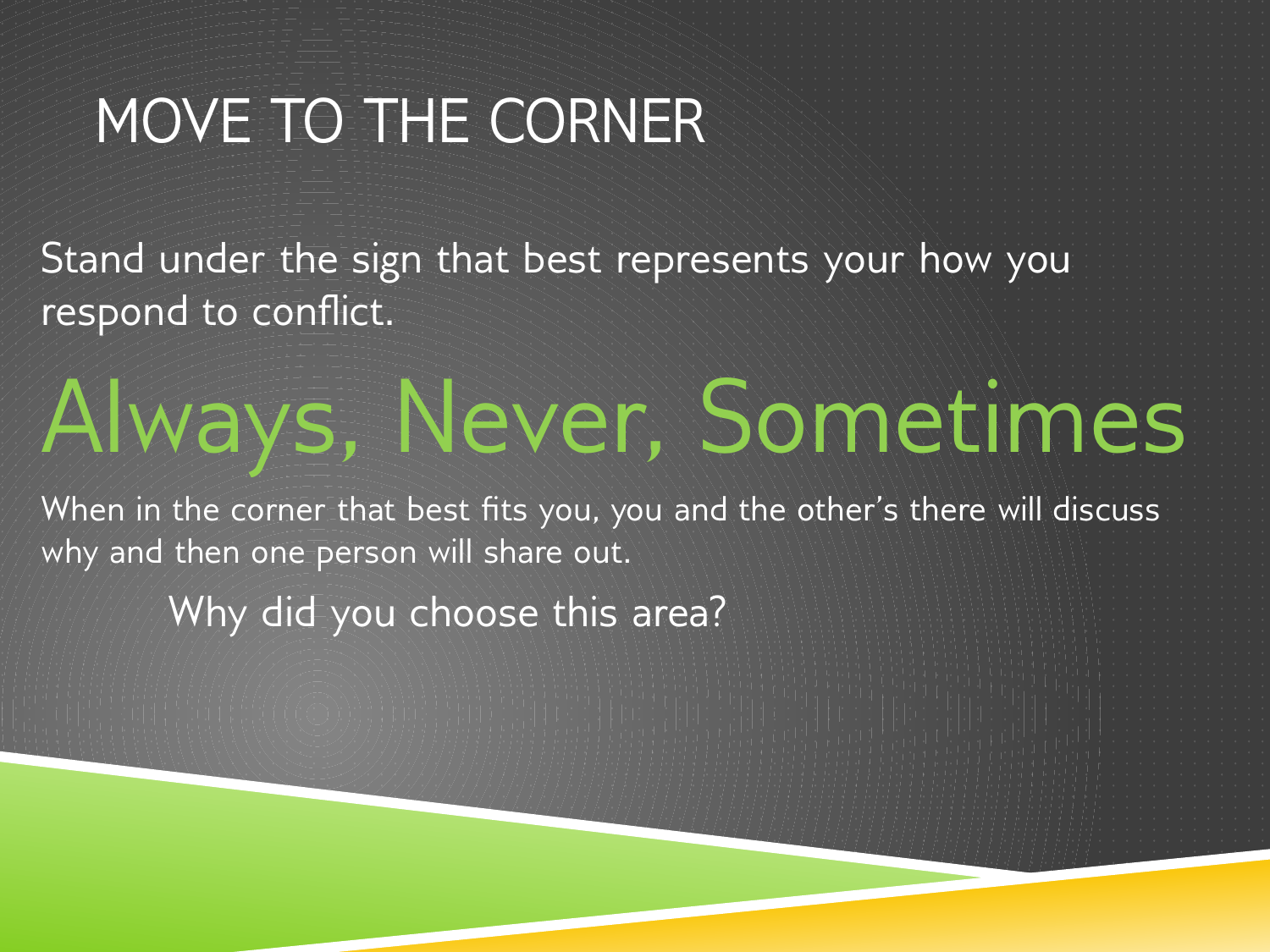

# Move to the corner
Stand under the sign that best represents your how you respond to conflict.
Always, Never, Sometimes
When in the corner that best fits you, you and the other’s there will discuss why and then one person will share out.
	Why did you choose this area?